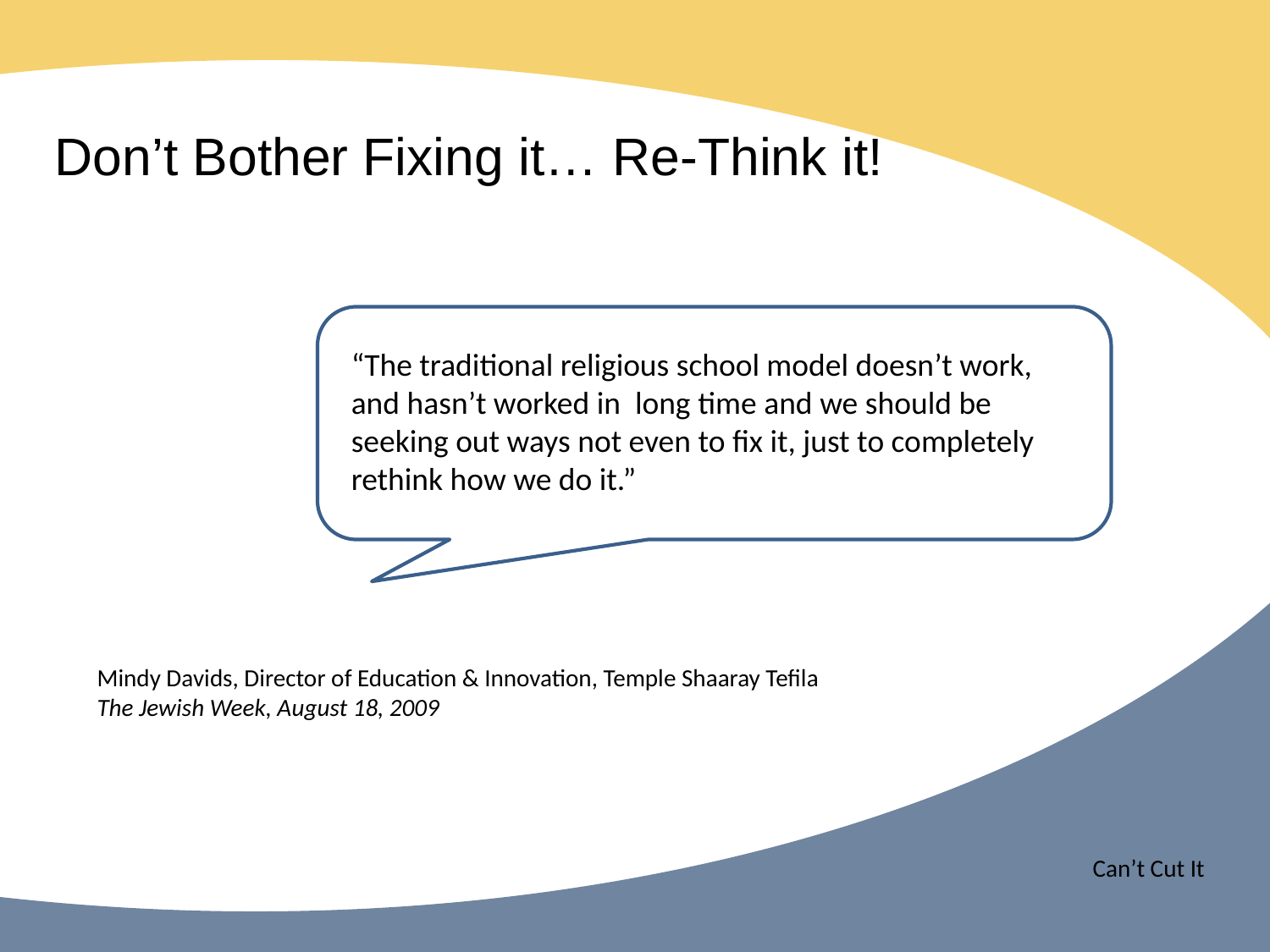

Don’t Bother Fixing it… Re-Think it!

“The traditional religious school model doesn’t work, and hasn’t worked in  long time and we should be seeking out ways not even to fix it, just to completely rethink how we do it.”

Mindy Davids, Director of Education & Innovation, Temple Shaaray Tefila
The Jewish Week, August 18, 2009
Can’t Cut It